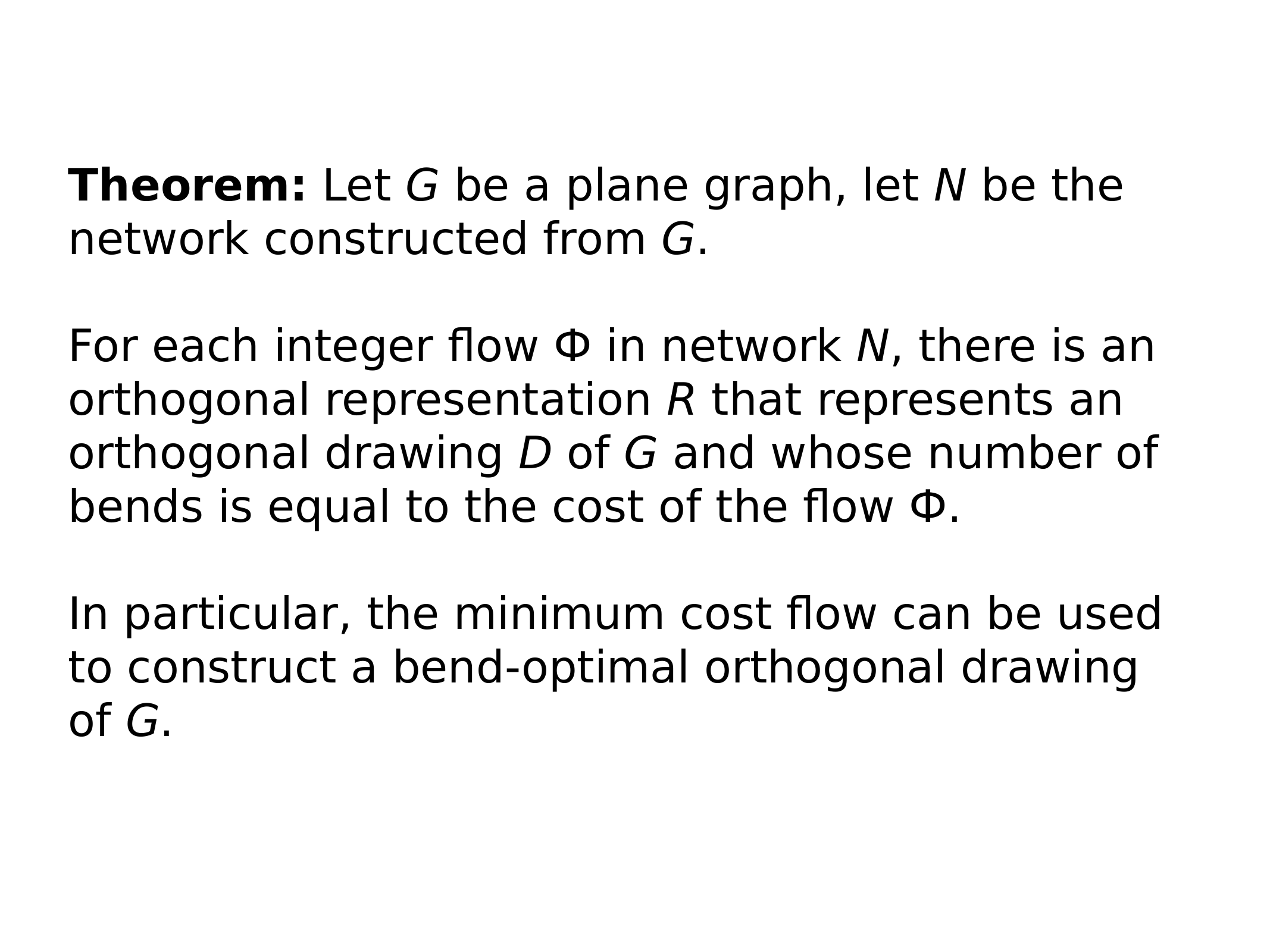

Theorem: Let G be a plane graph, let N be the network constructed from G.
For each integer flow Ф in network N, there is an orthogonal representation R that represents an orthogonal drawing D of G and whose number of bends is equal to the cost of the flow Ф.

In particular, the minimum cost flow can be used to construct a bend-optimal orthogonal drawing of G.
40